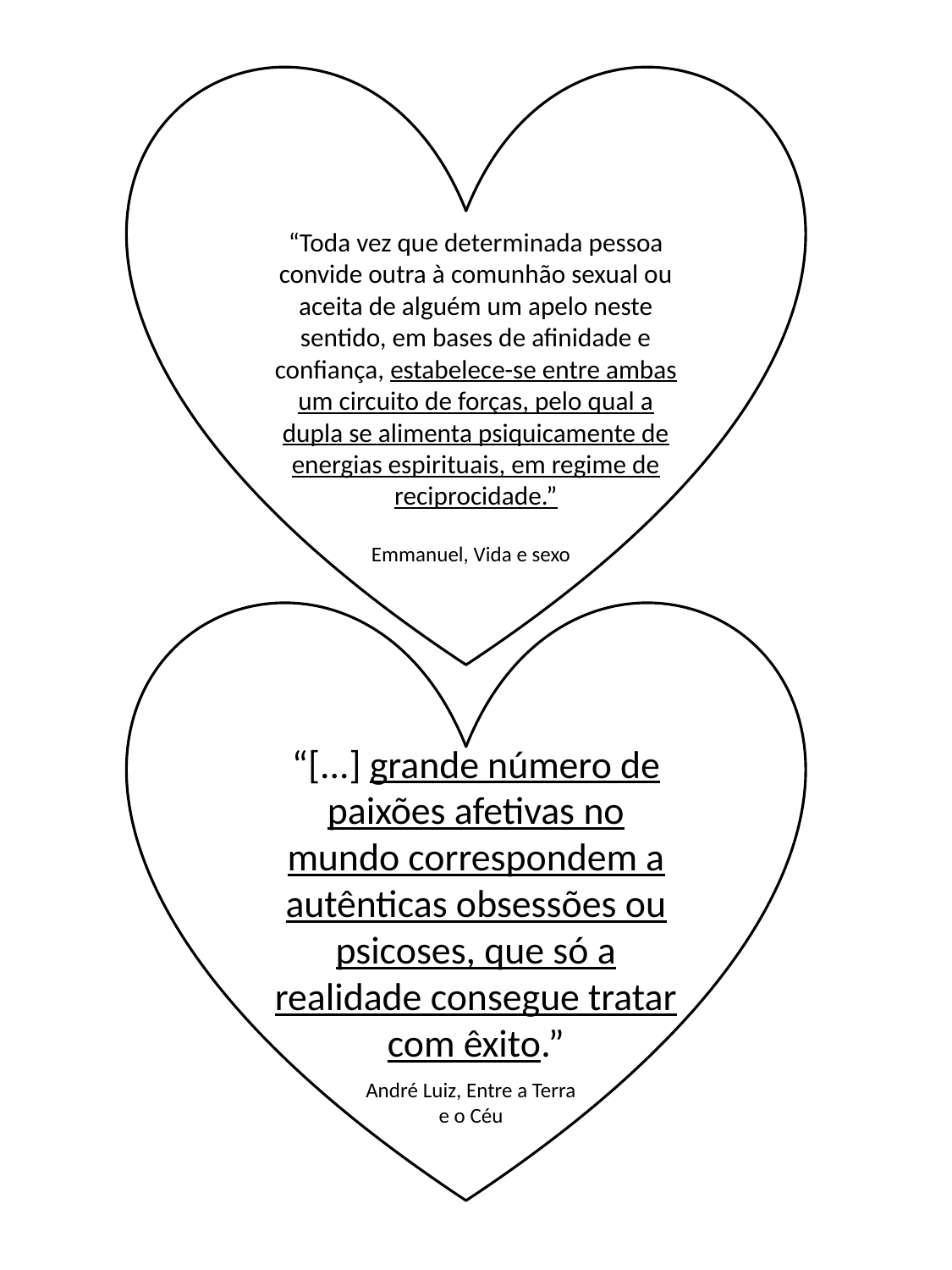

“Toda vez que determinada pessoa convide outra à comunhão sexual ou aceita de alguém um apelo neste sentido, em bases de afinidade e confiança, estabelece-se entre ambas um circuito de forças, pelo qual a dupla se alimenta psiquicamente de energias espirituais, em regime de reciprocidade.”

Emmanuel, Vida e sexo

“[...] grande número de paixões afetivas no mundo correspondem a autênticas obsessões ou psicoses, que só a realidade consegue tratar com êxito.”
André Luiz, Entre a Terra e o Céu